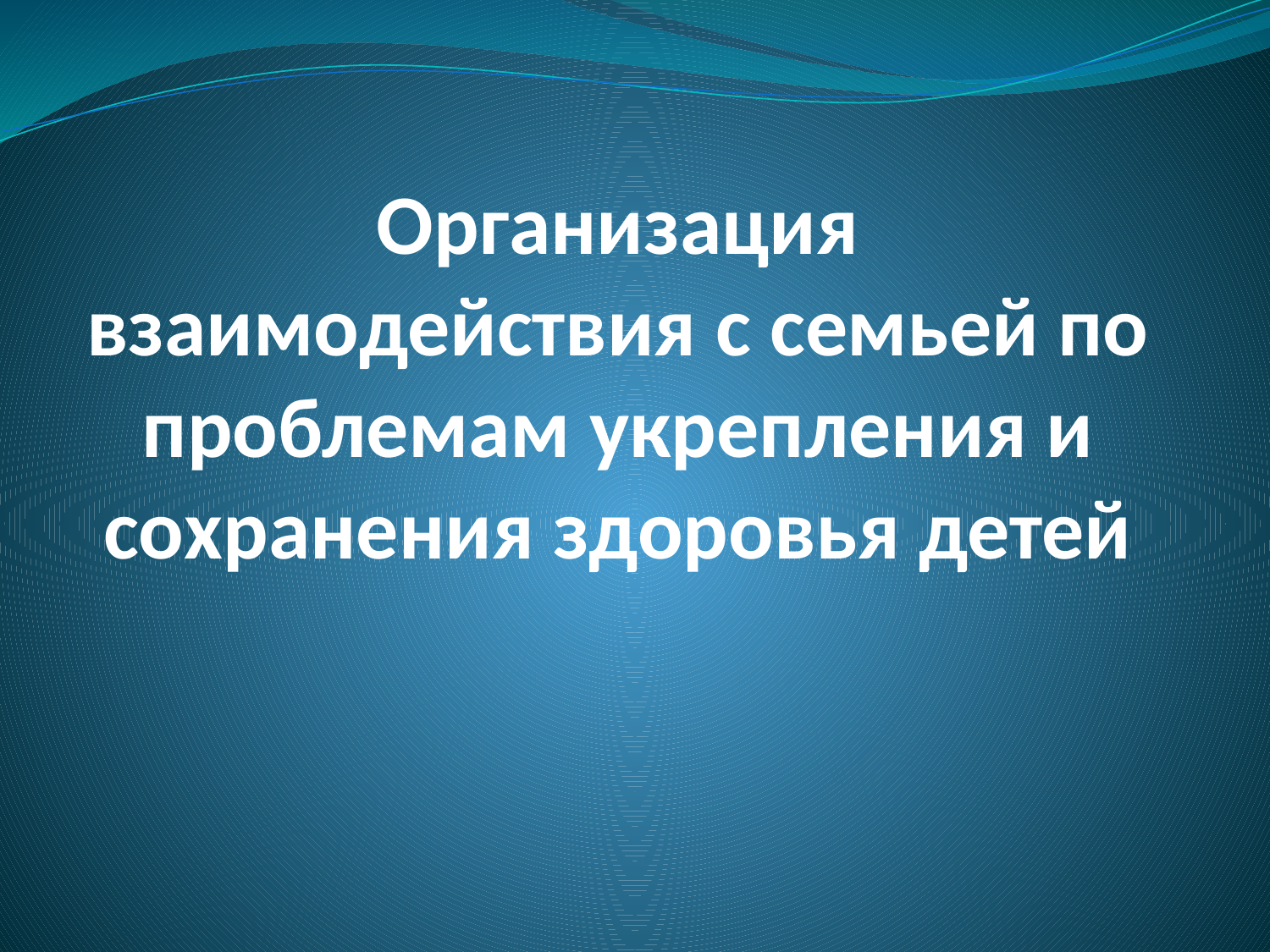

# Организация взаимодействия с семьей по проблемам укрепления и сохранения здоровья детей